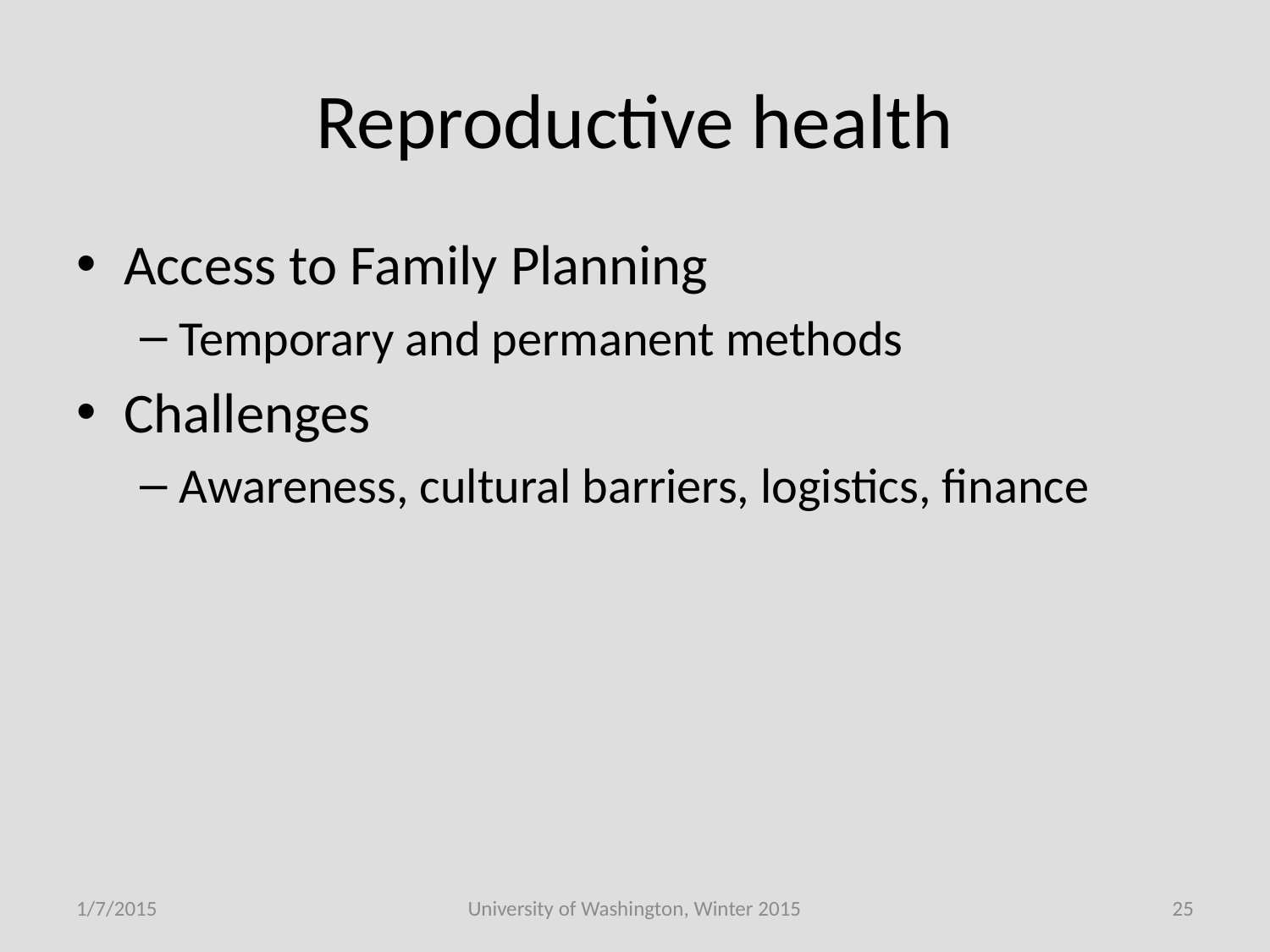

# Reproductive health
Access to Family Planning
Temporary and permanent methods
Challenges
Awareness, cultural barriers, logistics, finance
1/7/2015
University of Washington, Winter 2015
25